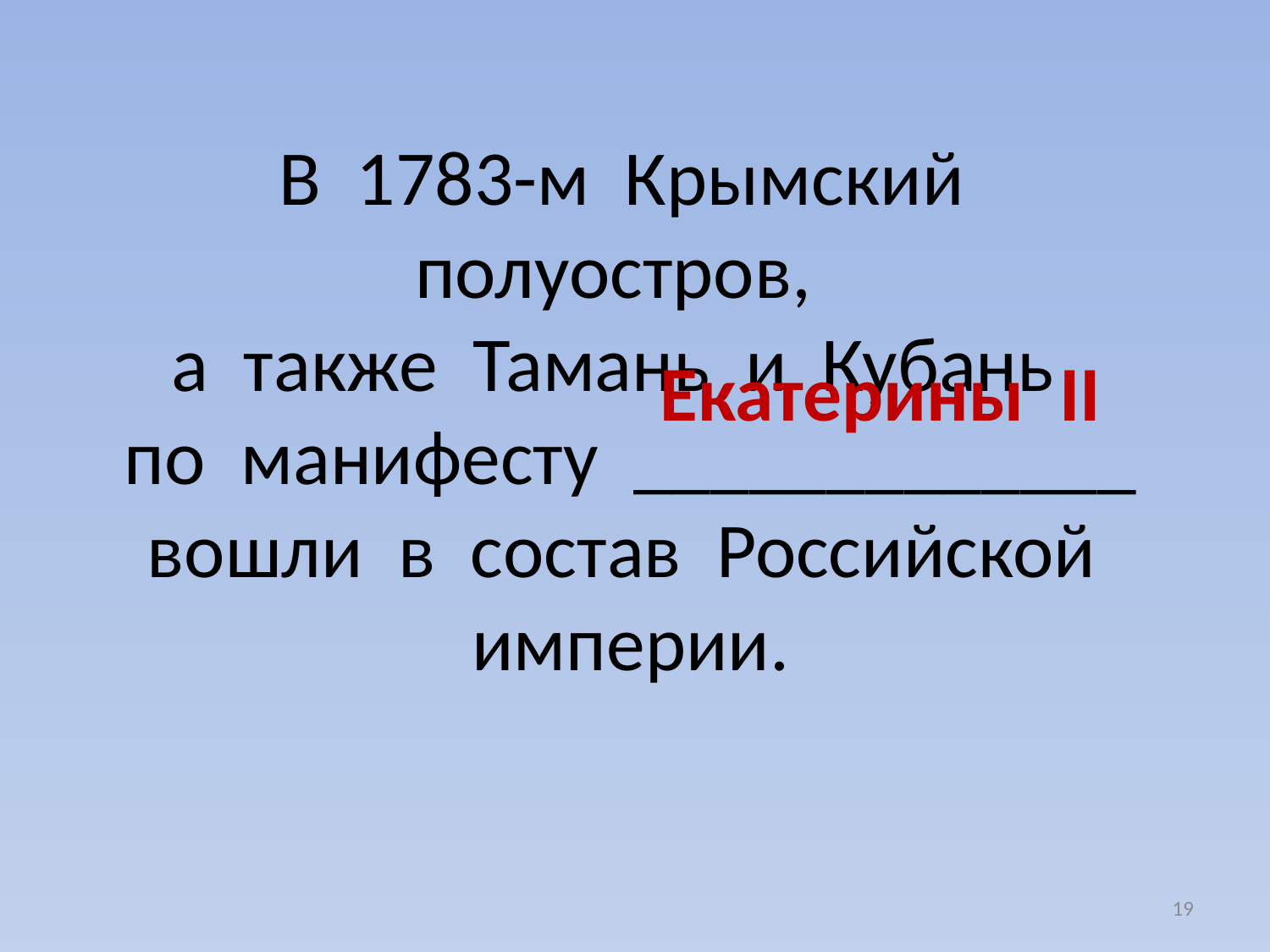

# В  1783-м  Крымский  полуостров, а  также  Тамань  и  Кубань по  манифесту  _____________ вошли  в  состав  Российской  империи.
Екатерины  II
19